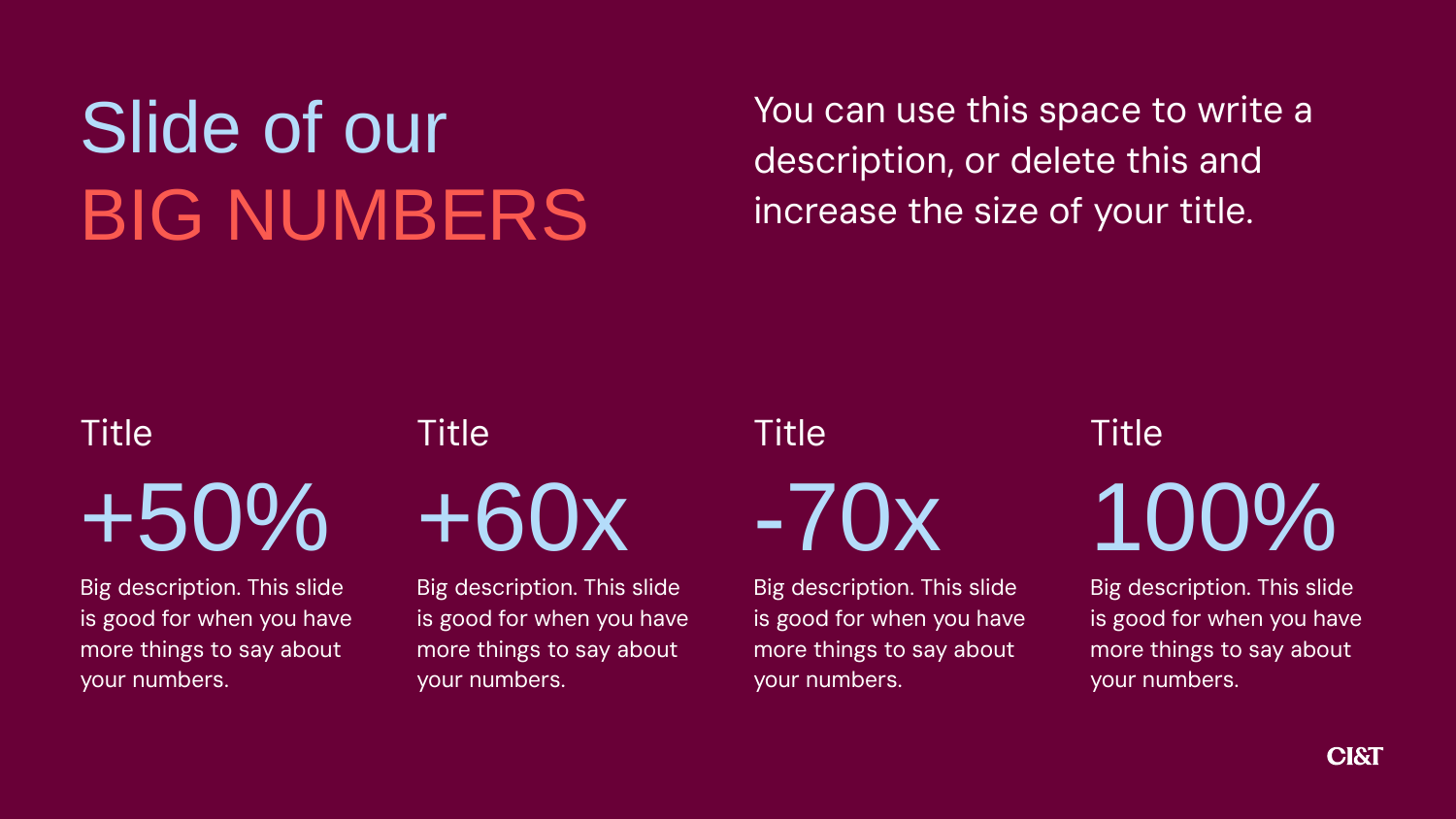

Slide of our
BIG NUMBERS
You can use this space to write a description, or delete this and increase the size of your title.
Title
+50%
Big description. This slide is good for when you have more things to say about your numbers.
Title
+60x
Big description. This slide is good for when you have more things to say about your numbers.
Title
-70x
Big description. This slide is good for when you have more things to say about your numbers.
Title
100%
Big description. This slide is good for when you have more things to say about your numbers.